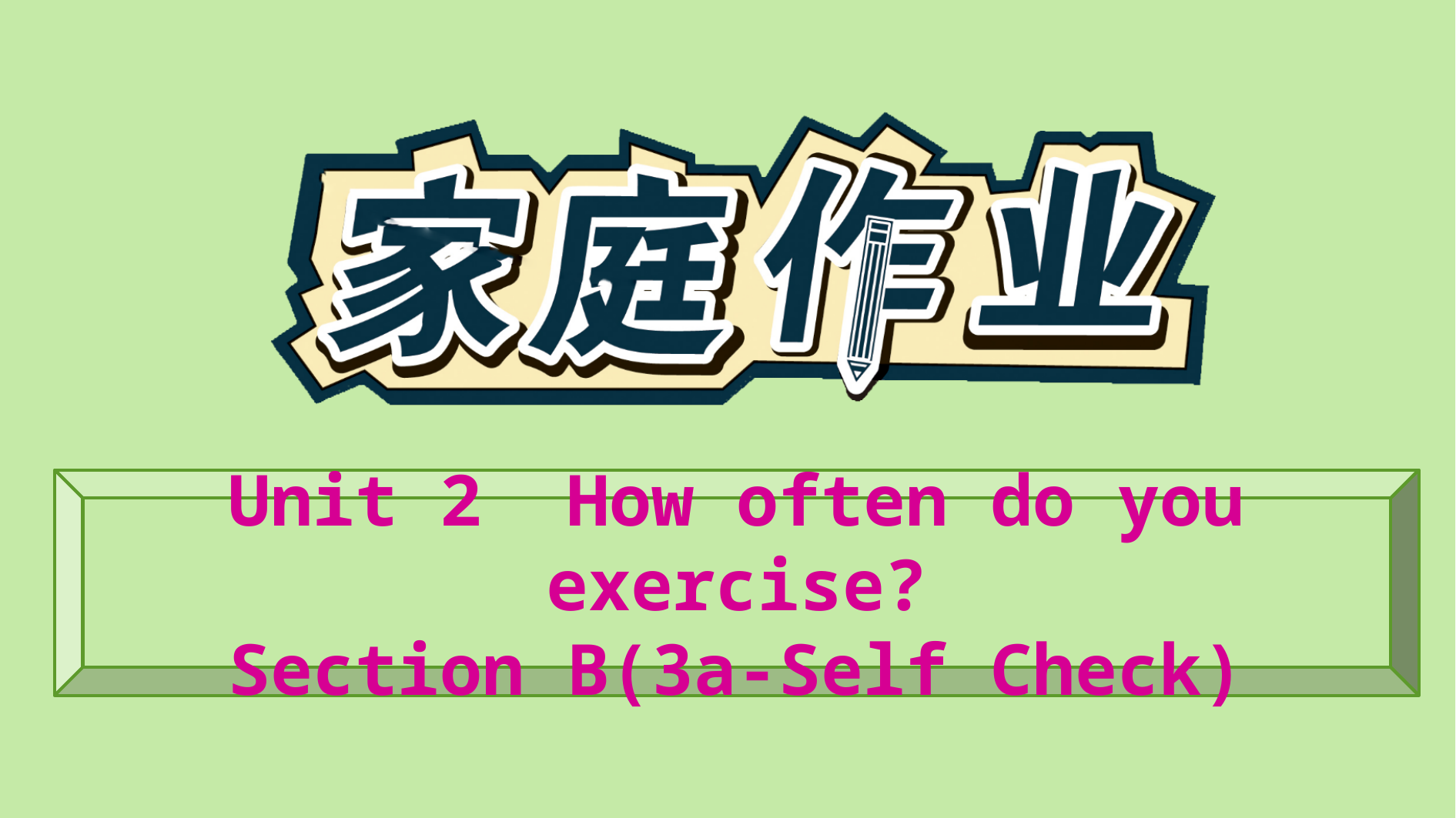

Unit 2  How often do you exercise?
Section B(3a-Self Check)